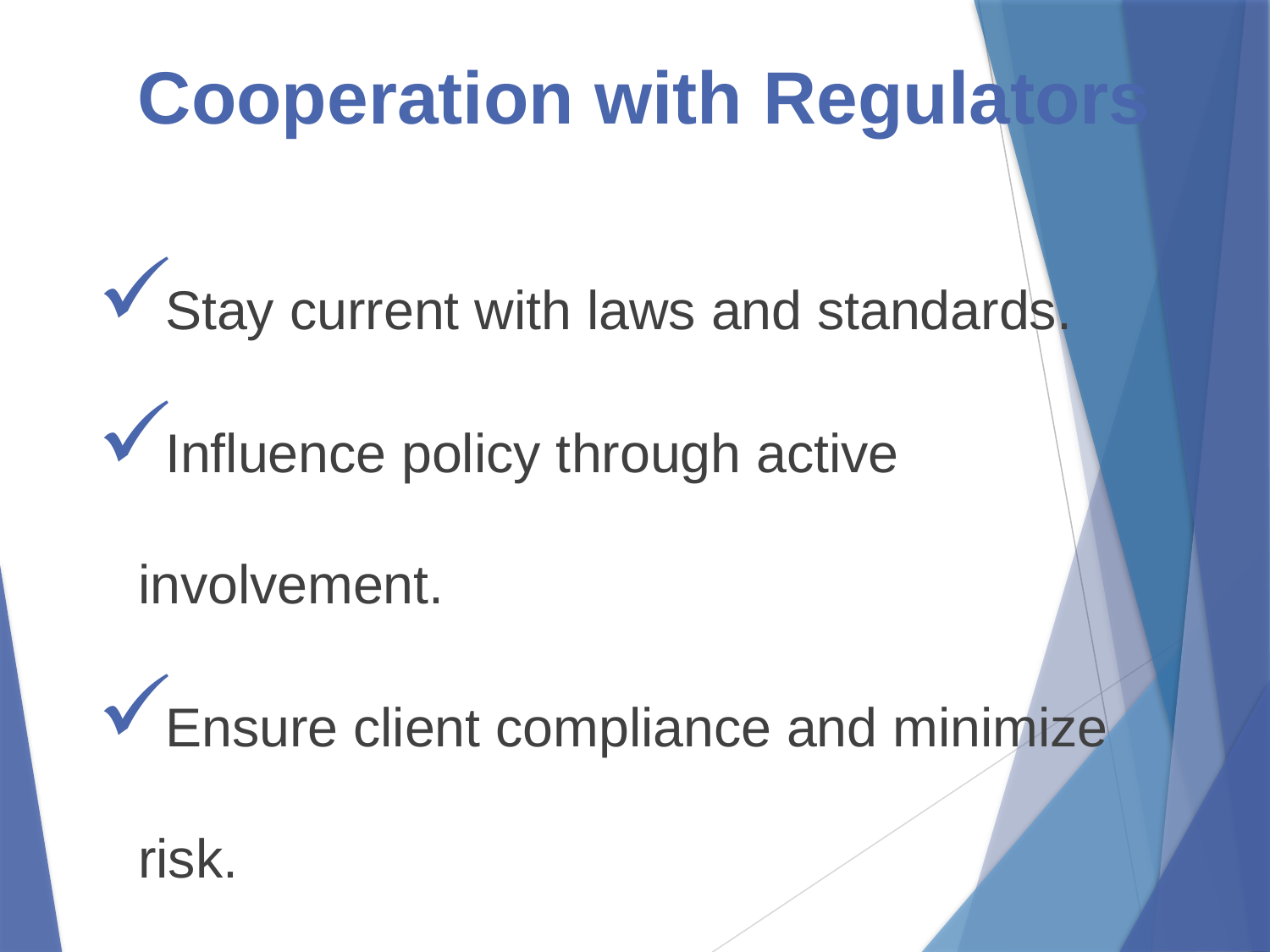

# Cooperation with Regulators
Stay current with laws and standards.
Influence policy through active involvement.
Ensure client compliance and minimize risk.